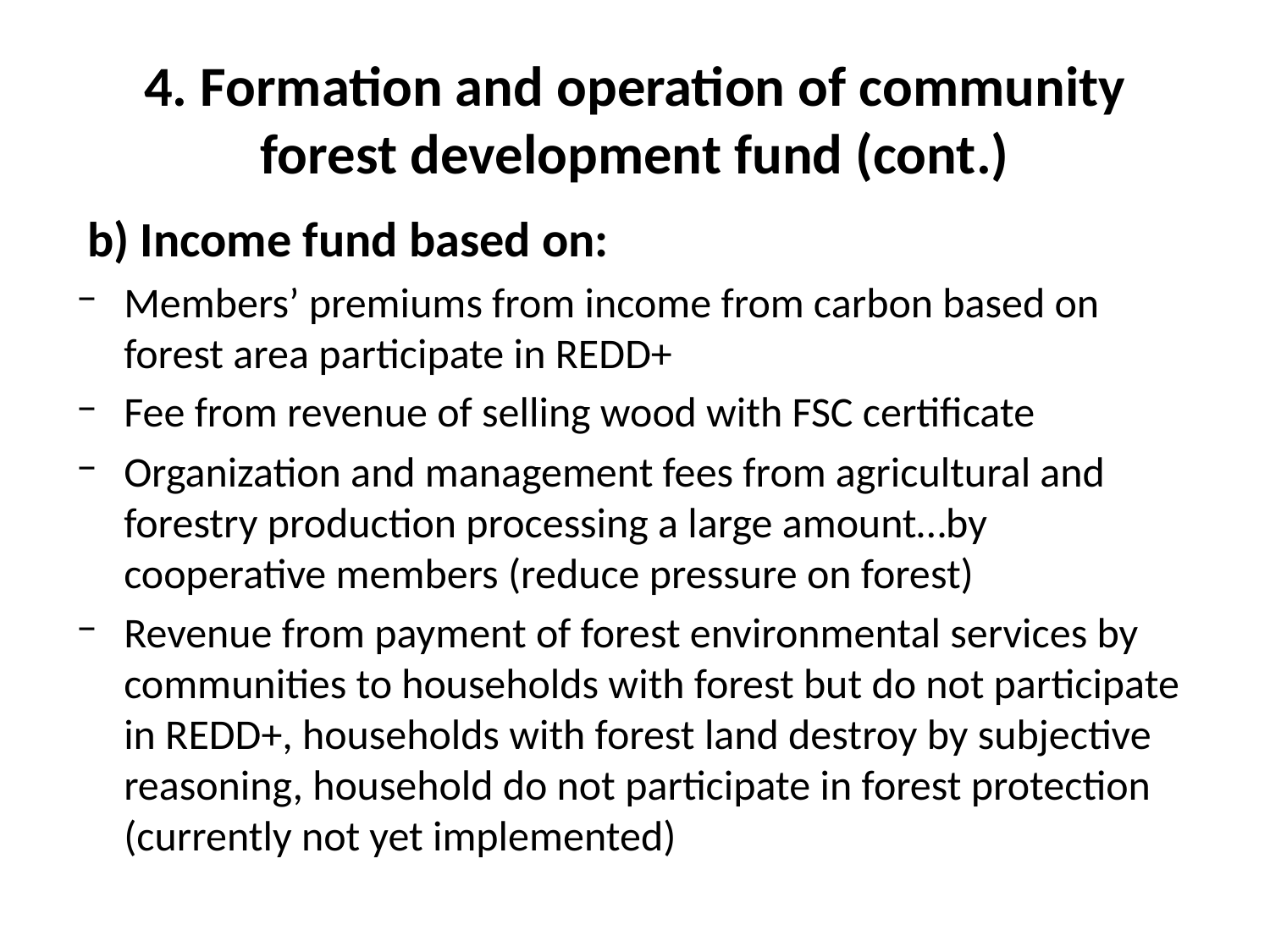

# 4. Formation and operation of community forest development fund (cont.)
 b) Income fund based on:
Members’ premiums from income from carbon based on forest area participate in REDD+
Fee from revenue of selling wood with FSC certificate
Organization and management fees from agricultural and forestry production processing a large amount…by cooperative members (reduce pressure on forest)
Revenue from payment of forest environmental services by communities to households with forest but do not participate in REDD+, households with forest land destroy by subjective reasoning, household do not participate in forest protection (currently not yet implemented)